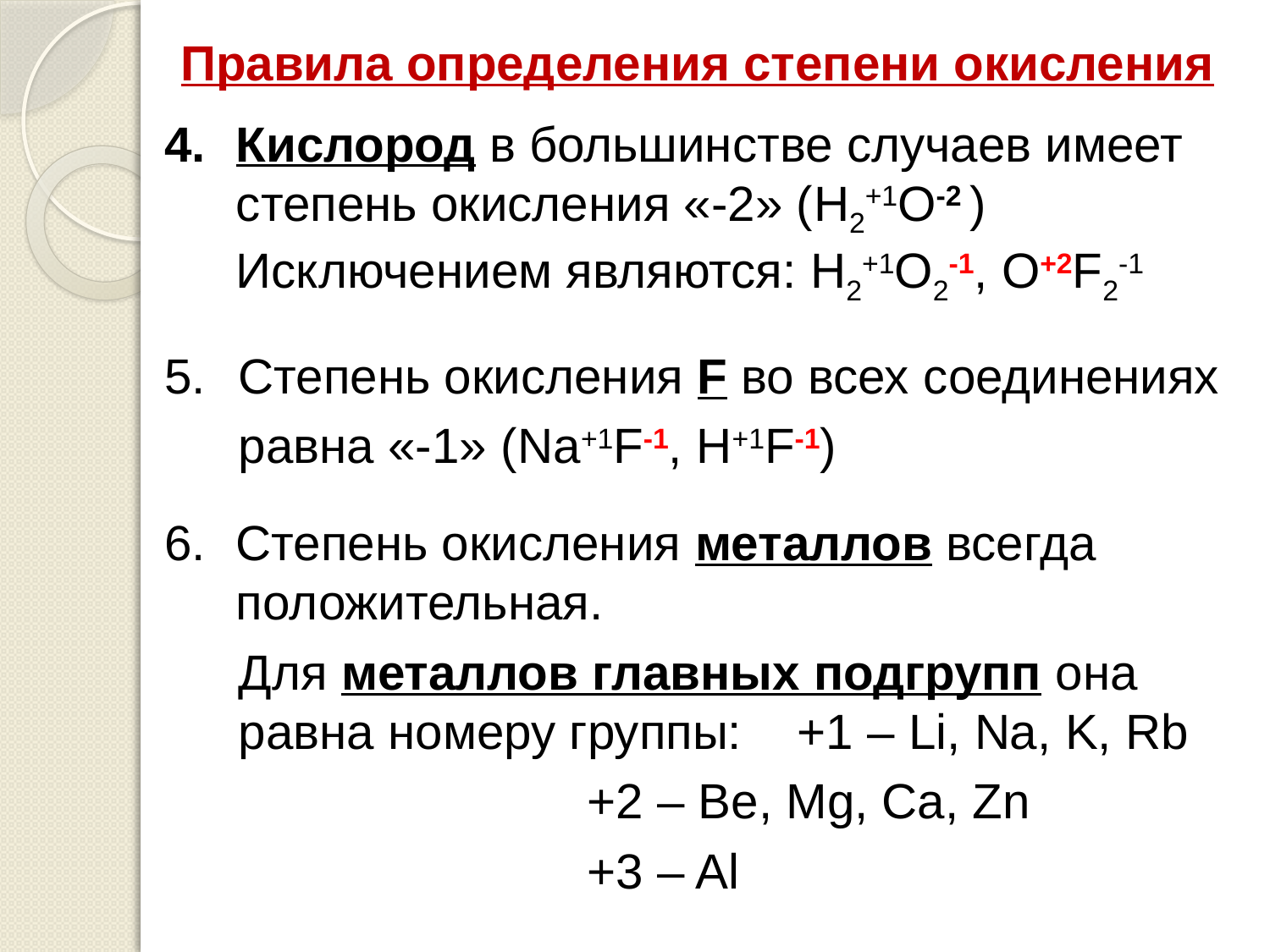

# Правила определения степени окисления
Кислород в большинстве случаев имеет степень окисления «-2» (H2+1O-2 )  Исключением являются: H2+1O2-1, O+2F2-1

Степень окисления F во всех соединениях
	равна «-1» (Na+1F-1, H+1F-1)

Степень окисления металлов всегда положительная.
Для металлов главных подгрупп она равна номеру группы:    +1 – Li, Na, K, Rb
+2 – Be, Mg, Ca, Zn
+3 – Al